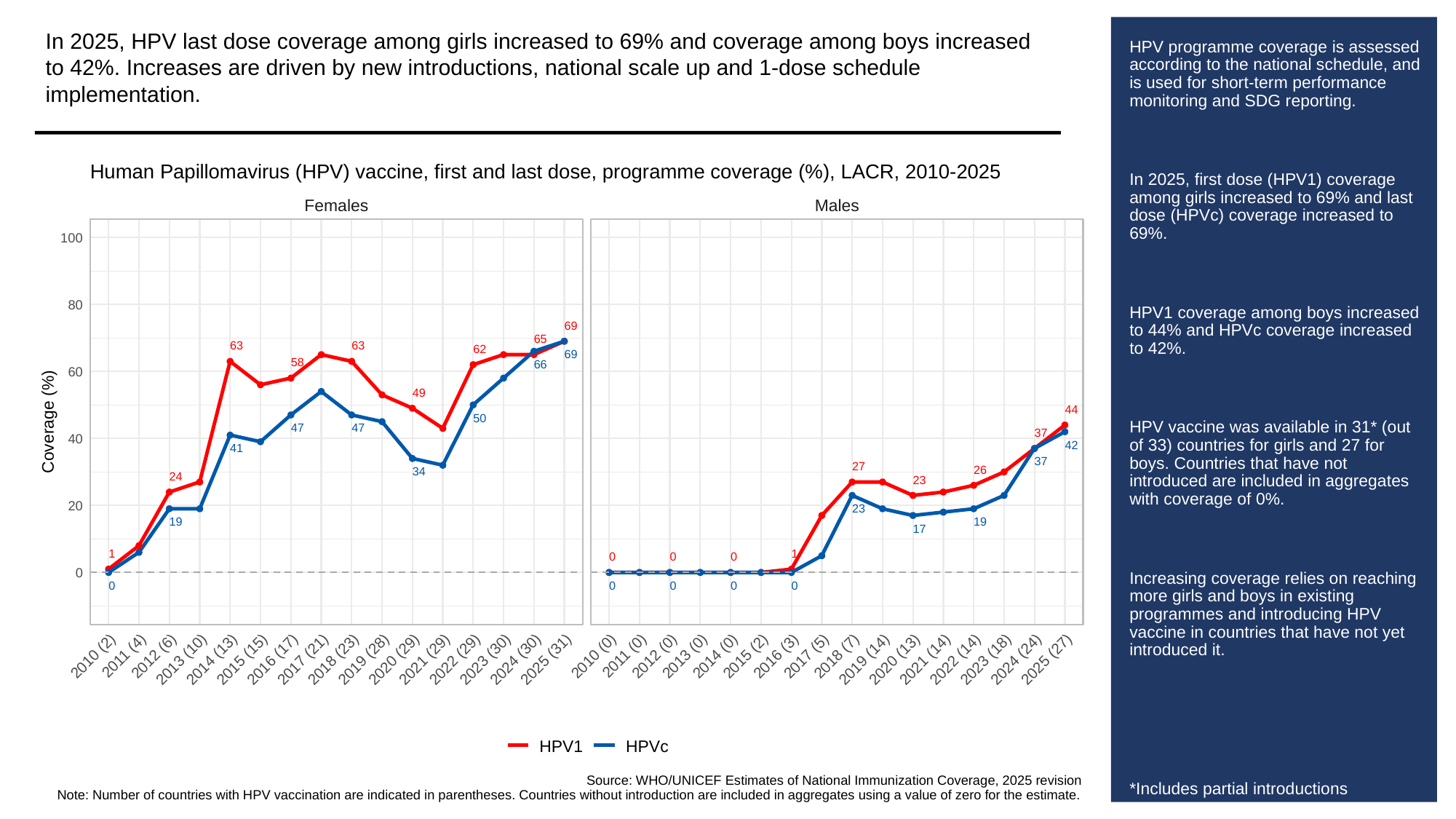

In 2025, HPV last dose coverage among girls increased to 69% and coverage among boys increased to 42%. Increases are driven by new introductions, national scale up and 1-dose schedule implementation.
# HPV programme coverage is assessed according to the national schedule, and is used for short-term performance monitoring and SDG reporting.

In 2025, first dose (HPV1) coverage among girls increased to 69% and last dose (HPVc) coverage increased to 69%.

HPV1 coverage among boys increased to 44% and HPVc coverage increased to 42%.

HPV vaccine was available in 31* (out of 33) countries for girls and 27 for boys. Countries that have not introduced are included in aggregates with coverage of 0%.

Increasing coverage relies on reaching more girls and boys in existing programmes and introducing HPV vaccine in countries that have not yet introduced it.

*Includes partial introductions

Human Papillomavirus (HPV) vaccine, first and last dose, programme coverage (%), LACR, 2010-2025
Females
Males

100

80

69
65

63
63

62

69

58

66

60

49

44

50
Coverage (%)

47
47

37

40

42
41

37
27

26
34

24

23

20
23

19
19
17

1
1

0
0
0

0

0
0
0
0
0

2011 (4)
2011 (0)
2010 (2)
2012 (6)
2010 (0)
2012 (0)
2013 (0)
2014 (0)
2015 (2)
2016 (3)
2017 (5)
2018 (7)
2013 (10)
2014 (13)
2015 (15)
2016 (17)
2017 (21)
2018 (23)
2019 (28)
2020 (29)
2021 (29)
2022 (29)
2023 (30)
2024 (30)
2025 (31)
2019 (14)
2020 (13)
2021 (14)
2022 (14)
2023 (18)
2024 (24)
2025 (27)
HPV1
HPVc

Source: WHO/UNICEF Estimates of National Immunization Coverage, 2025 revision
Note: Number of countries with HPV vaccination are indicated in parentheses. Countries without introduction are included in aggregates using a value of zero for the estimate.